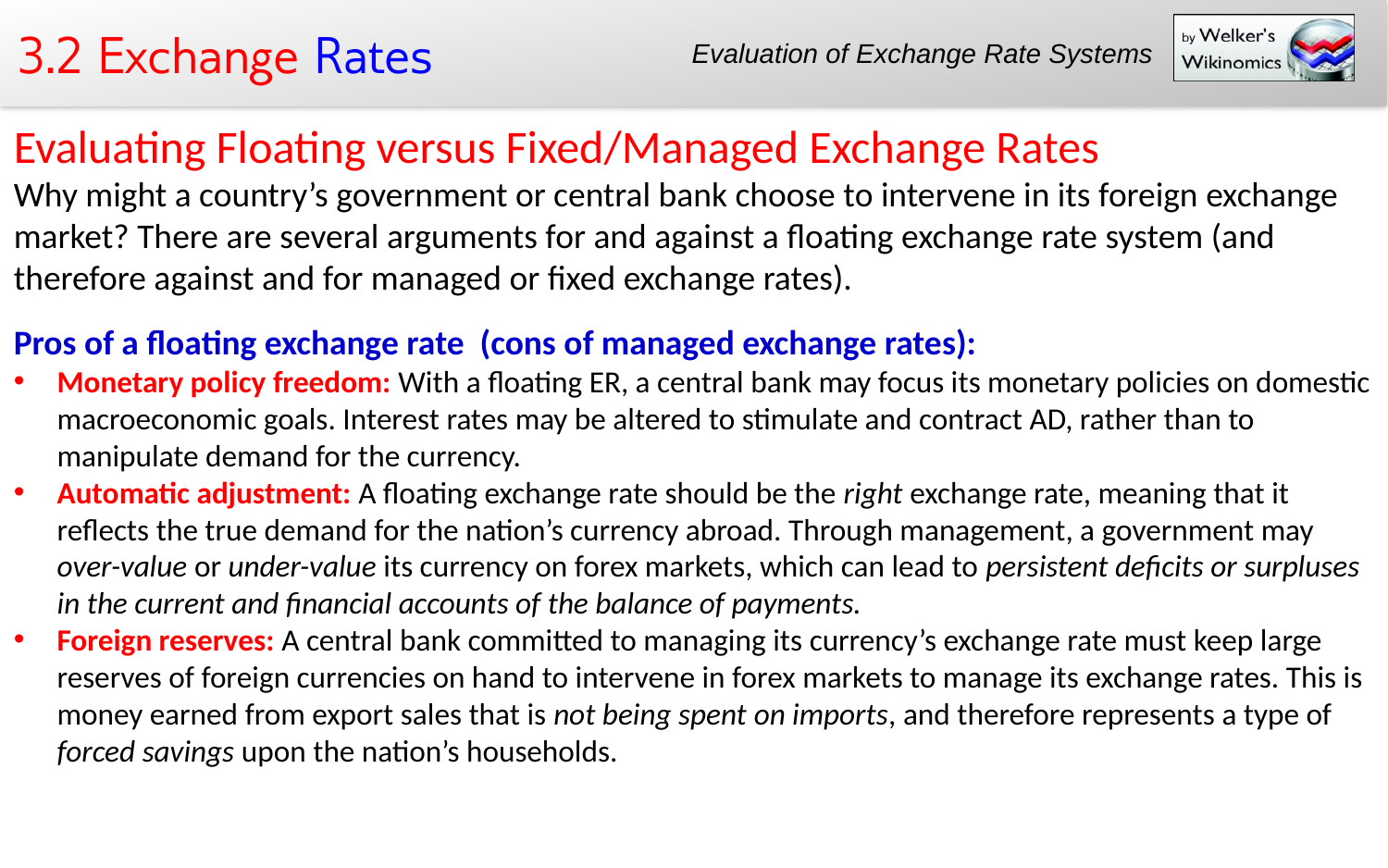

Evaluation of Exchange Rate Systems
Evaluating Floating versus Fixed/Managed Exchange Rates
Why might a country’s government or central bank choose to intervene in its foreign exchange market? There are several arguments for and against a floating exchange rate system (and therefore against and for managed or fixed exchange rates).

Pros of a floating exchange rate  (cons of managed exchange rates):
Monetary policy freedom: With a floating ER, a central bank may focus its monetary policies on domestic macroeconomic goals. Interest rates may be altered to stimulate and contract AD, rather than to manipulate demand for the currency.
Automatic adjustment: A floating exchange rate should be the right exchange rate, meaning that it reflects the true demand for the nation’s currency abroad. Through management, a government may over-value or under-value its currency on forex markets, which can lead to persistent deficits or surpluses in the current and financial accounts of the balance of payments.
Foreign reserves: A central bank committed to managing its currency’s exchange rate must keep large reserves of foreign currencies on hand to intervene in forex markets to manage its exchange rates. This is money earned from export sales that is not being spent on imports, and therefore represents a type of forced savings upon the nation’s households.